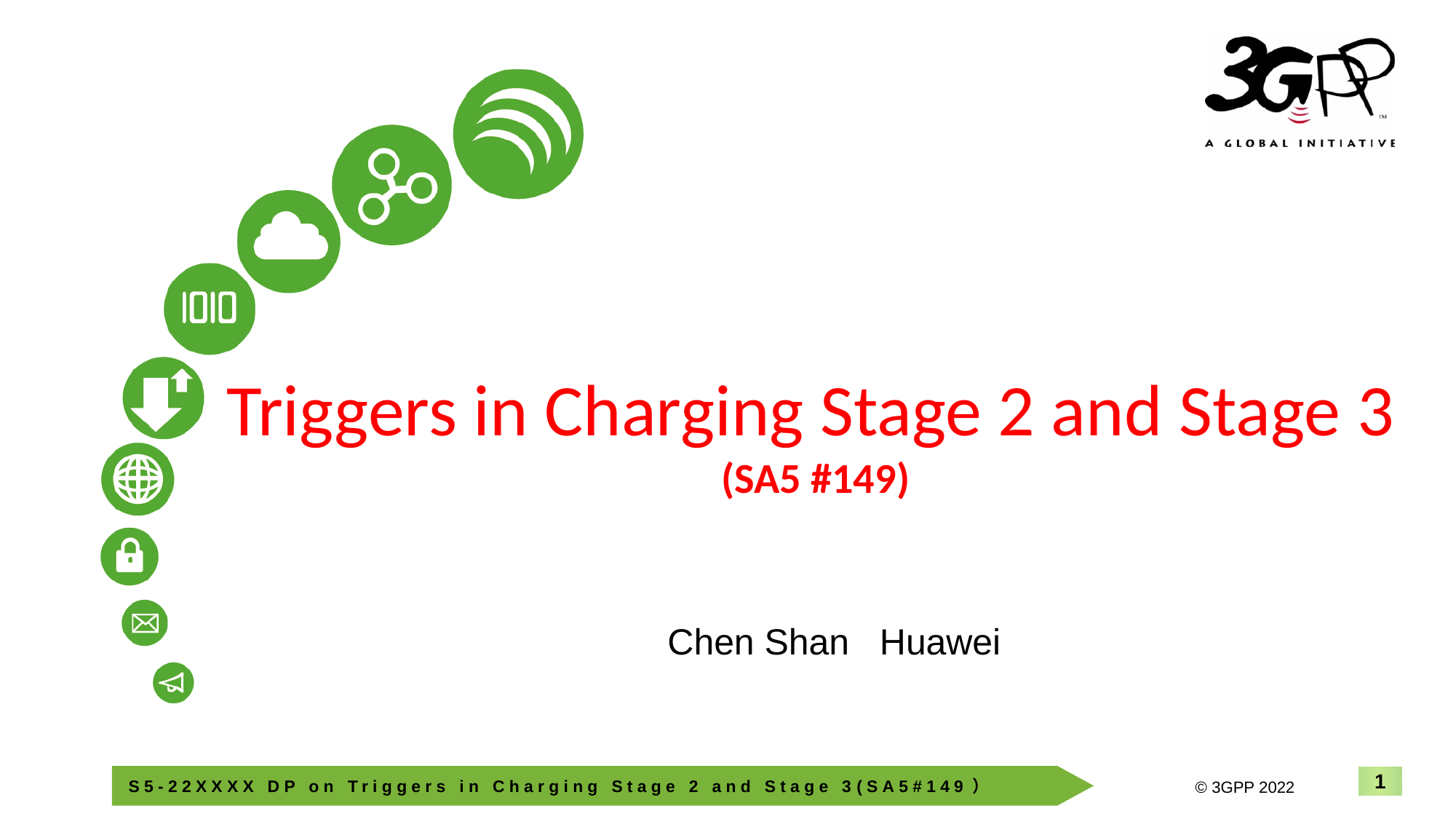

# Triggers in Charging Stage 2 and Stage 3 (SA5 #149)

Chen Shan   Huawei